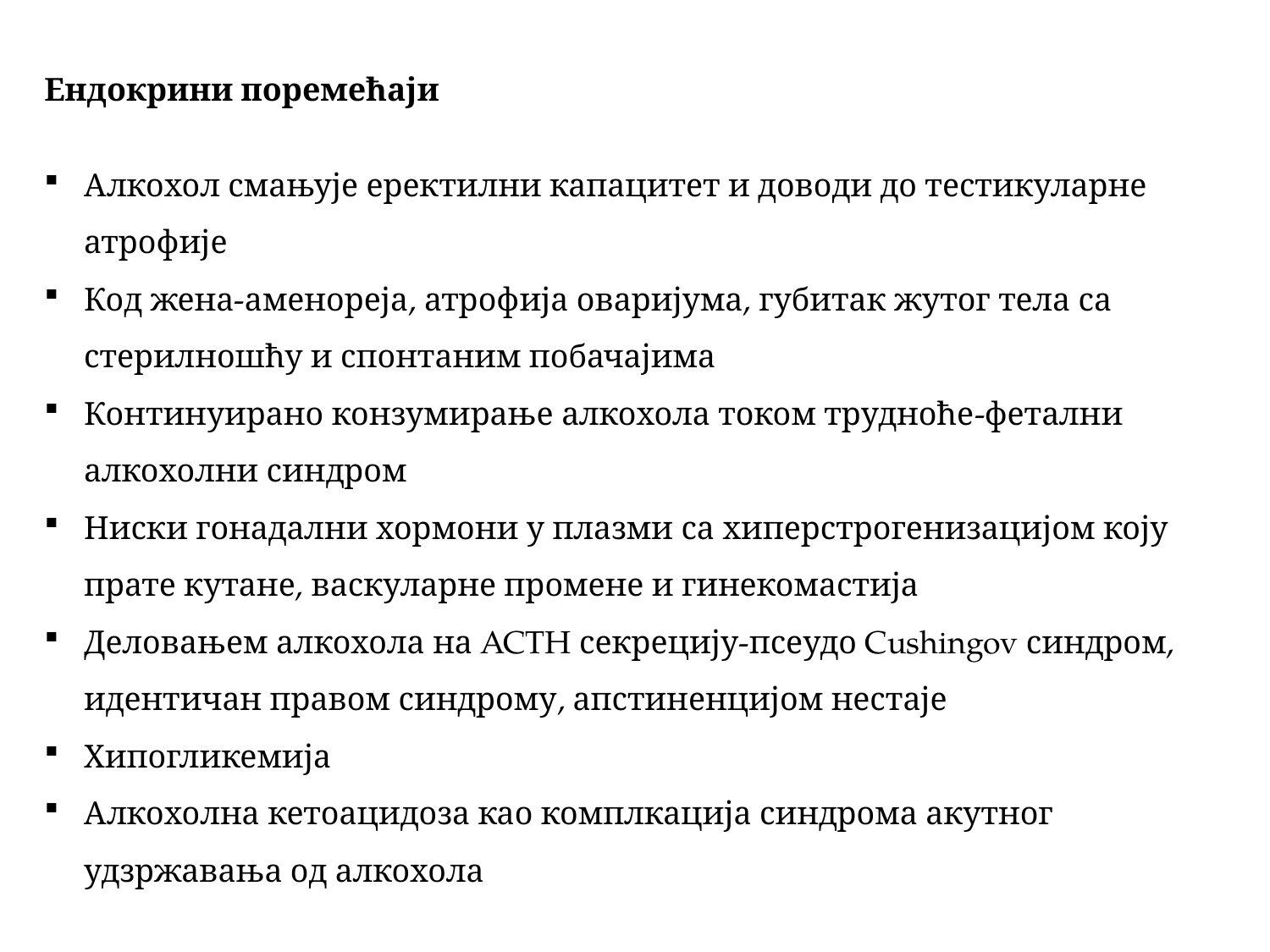

Ендокрини поремећаји

Алкохол смањује еректилни капацитет и доводи до тестикуларне атрофије
Код жена-аменореја, атрофија оваријума, губитак жутог тела са стерилношћу и спонтаним побачајима
Континуирано конзумирање алкохола током трудноће-фетални алкохолни синдром
Ниски гонадални хормони у плазми са хиперстрогенизацијом коју прате кутане, васкуларне промене и гинекомастија
Деловањем алкохола на ACTH секрецију-псеудо Cushingov синдром, идентичан правом синдрому, апстиненцијом нестаје
Хипогликемија
Алкохолна кетоацидоза као комплкација синдрома акутног удзржавања од алкохола